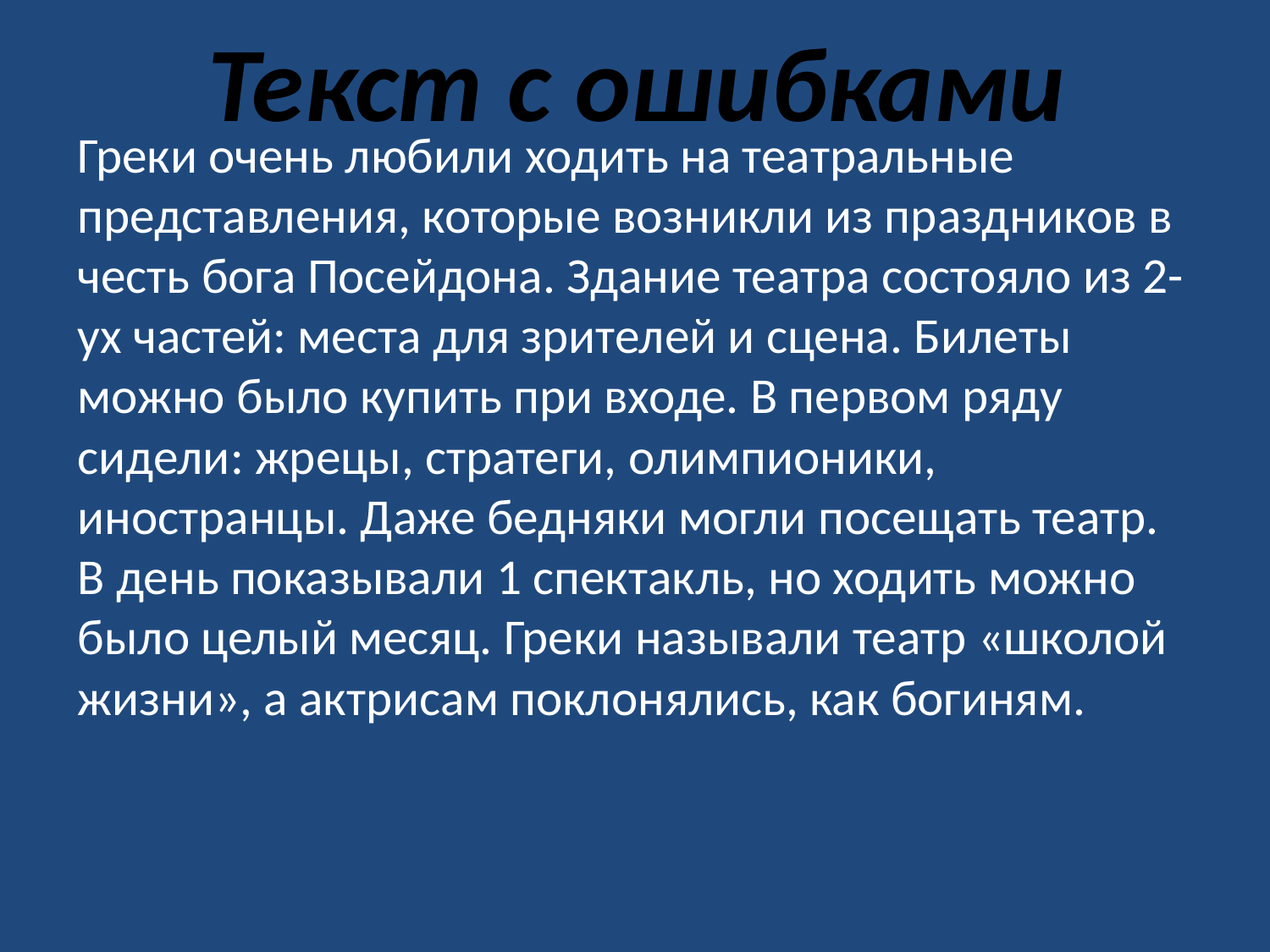

# Текст с ошибками
Греки очень любили ходить на театральные представления, которые возникли из праздников в честь бога Посейдона. Здание театра состояло из 2-ух частей: места для зрителей и сцена. Билеты можно было купить при входе. В первом ряду сидели: жрецы, стратеги, олимпионики, иностранцы. Даже бедняки могли посещать театр. В день показывали 1 спектакль, но ходить можно было целый месяц. Греки называли театр «школой жизни», а актрисам поклонялись, как богиням.